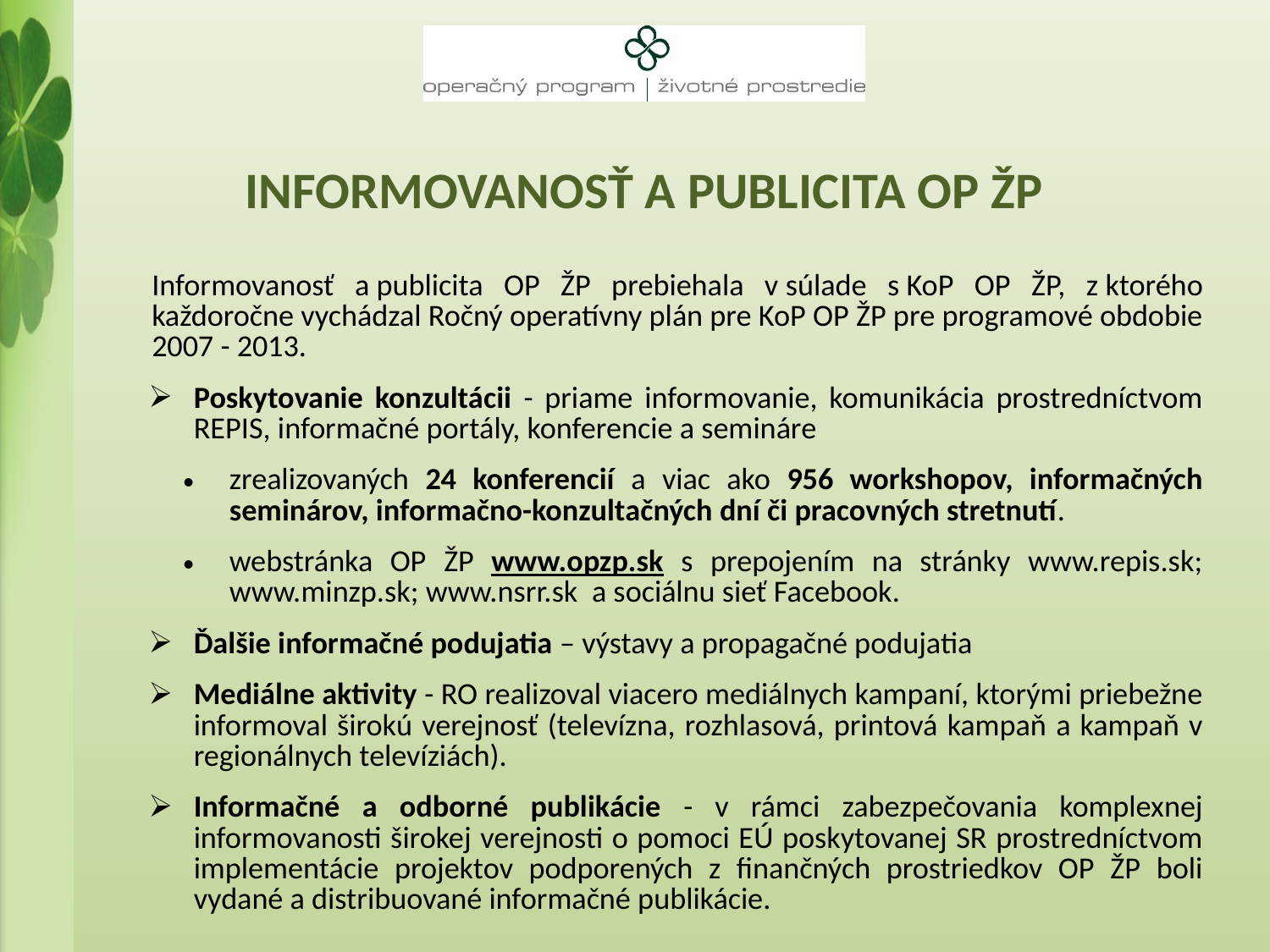

# INFORMOVANOSŤ A PUBLICITA OP ŽP
Informovanosť a publicita OP ŽP prebiehala v súlade s KoP OP ŽP, z ktorého každoročne vychádzal Ročný operatívny plán pre KoP OP ŽP pre programové obdobie 2007 - 2013.
Poskytovanie konzultácii - priame informovanie, komunikácia prostredníctvom REPIS, informačné portály, konferencie a semináre
zrealizovaných 24 konferencií a viac ako 956 workshopov, informačných seminárov, informačno-konzultačných dní či pracovných stretnutí.
webstránka OP ŽP www.opzp.sk s prepojením na stránky www.repis.sk; www.minzp.sk; www.nsrr.sk  a sociálnu sieť Facebook.
Ďalšie informačné podujatia – výstavy a propagačné podujatia
Mediálne aktivity - RO realizoval viacero mediálnych kampaní, ktorými priebežne informoval širokú verejnosť (televízna, rozhlasová, printová kampaň a kampaň v regionálnych televíziách).
Informačné a odborné publikácie - v rámci zabezpečovania komplexnej informovanosti širokej verejnosti o pomoci EÚ poskytovanej SR prostredníctvom implementácie projektov podporených z finančných prostriedkov OP ŽP boli vydané a distribuované informačné publikácie.